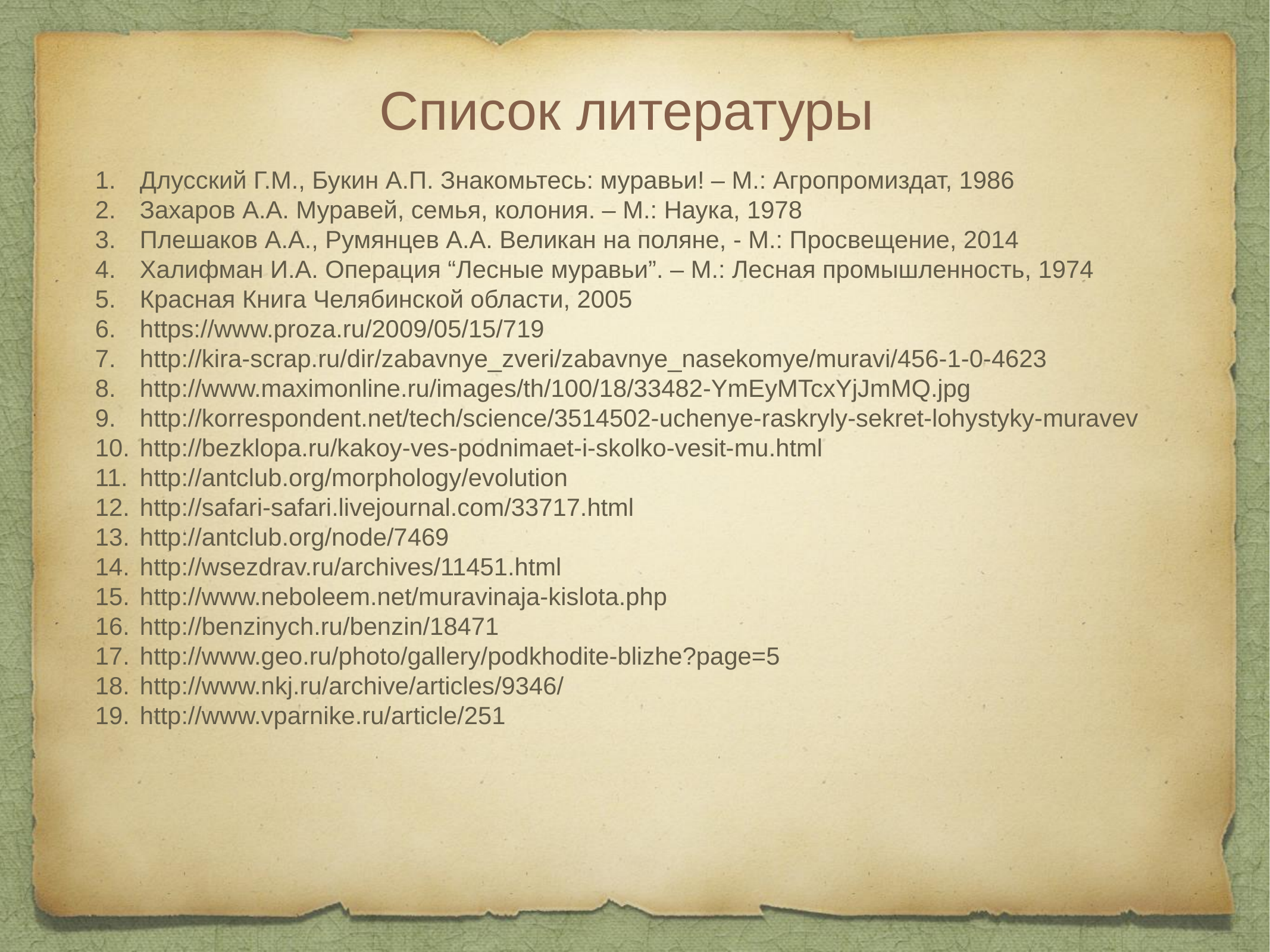

# Список литературы
Длусский Г.М., Букин А.П. Знакомьтесь: муравьи! – М.: Агропромиздат, 1986
Захаров А.А. Муравей, семья, колония. – М.: Наука, 1978
Плешаков А.А., Румянцев А.А. Великан на поляне, - М.: Просвещение, 2014
Халифман И.А. Операция “Лесные муравьи”. – М.: Лесная промышленность, 1974
Красная Книга Челябинской области, 2005
https://www.proza.ru/2009/05/15/719
http://kira-scrap.ru/dir/zabavnye_zveri/zabavnye_nasekomye/muravi/456-1-0-4623
http://www.maximonline.ru/images/th/100/18/33482-YmEyMTcxYjJmMQ.jpg
http://korrespondent.net/tech/science/3514502-uchenye-raskryly-sekret-lohystyky-muravev
http://bezklopa.ru/kakoy-ves-podnimaet-i-skolko-vesit-mu.html
http://antclub.org/morphology/evolution
http://safari-safari.livejournal.com/33717.html
http://antclub.org/node/7469
http://wsezdrav.ru/archives/11451.html
http://www.neboleem.net/muravinaja-kislota.php
http://benzinych.ru/benzin/18471
http://www.geo.ru/photo/gallery/podkhodite-blizhe?page=5
http://www.nkj.ru/archive/articles/9346/
http://www.vparnike.ru/article/251